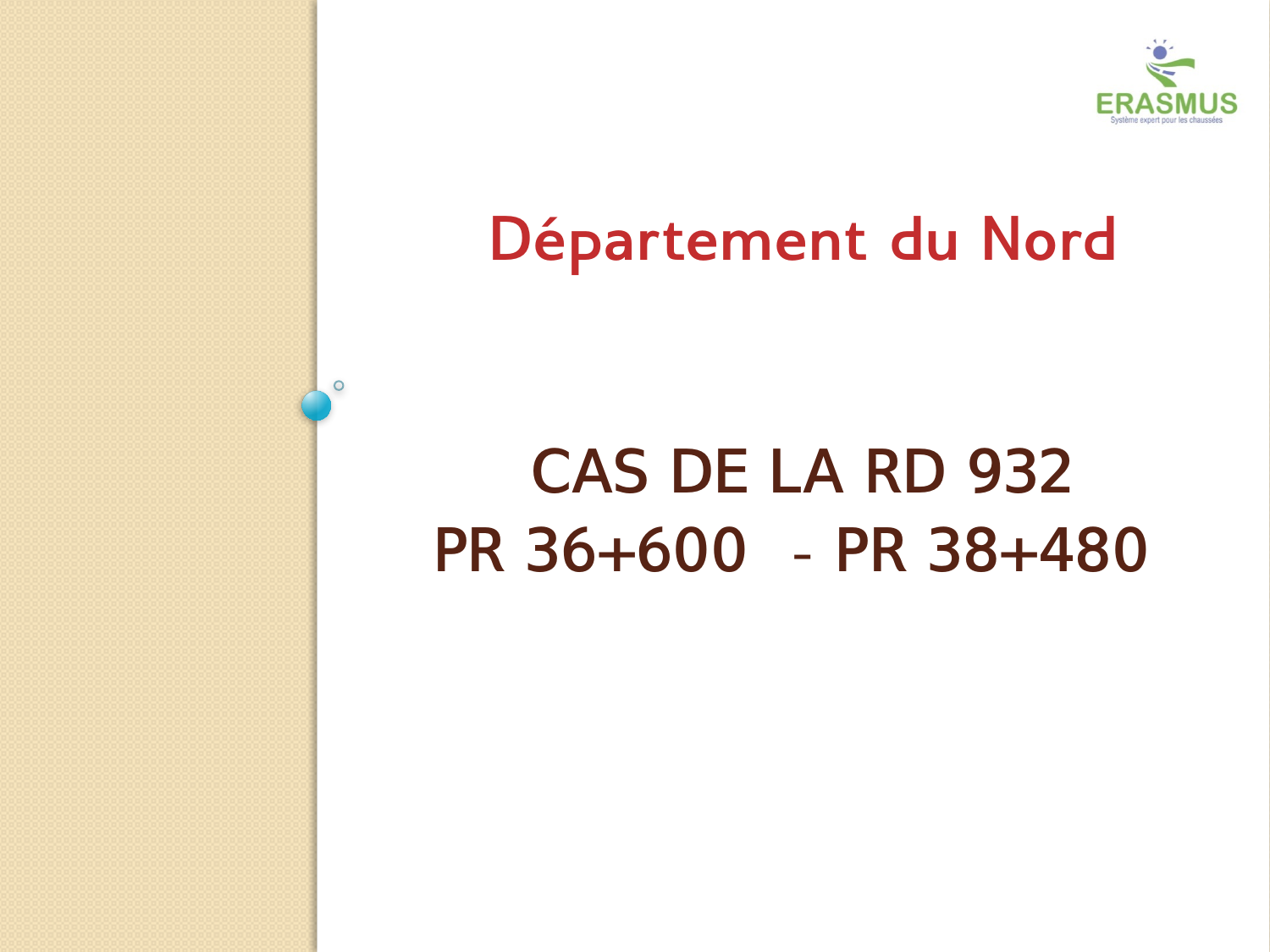

Département du Nord
# Cas de la RD 932 PR 36+600  - PR 38+480